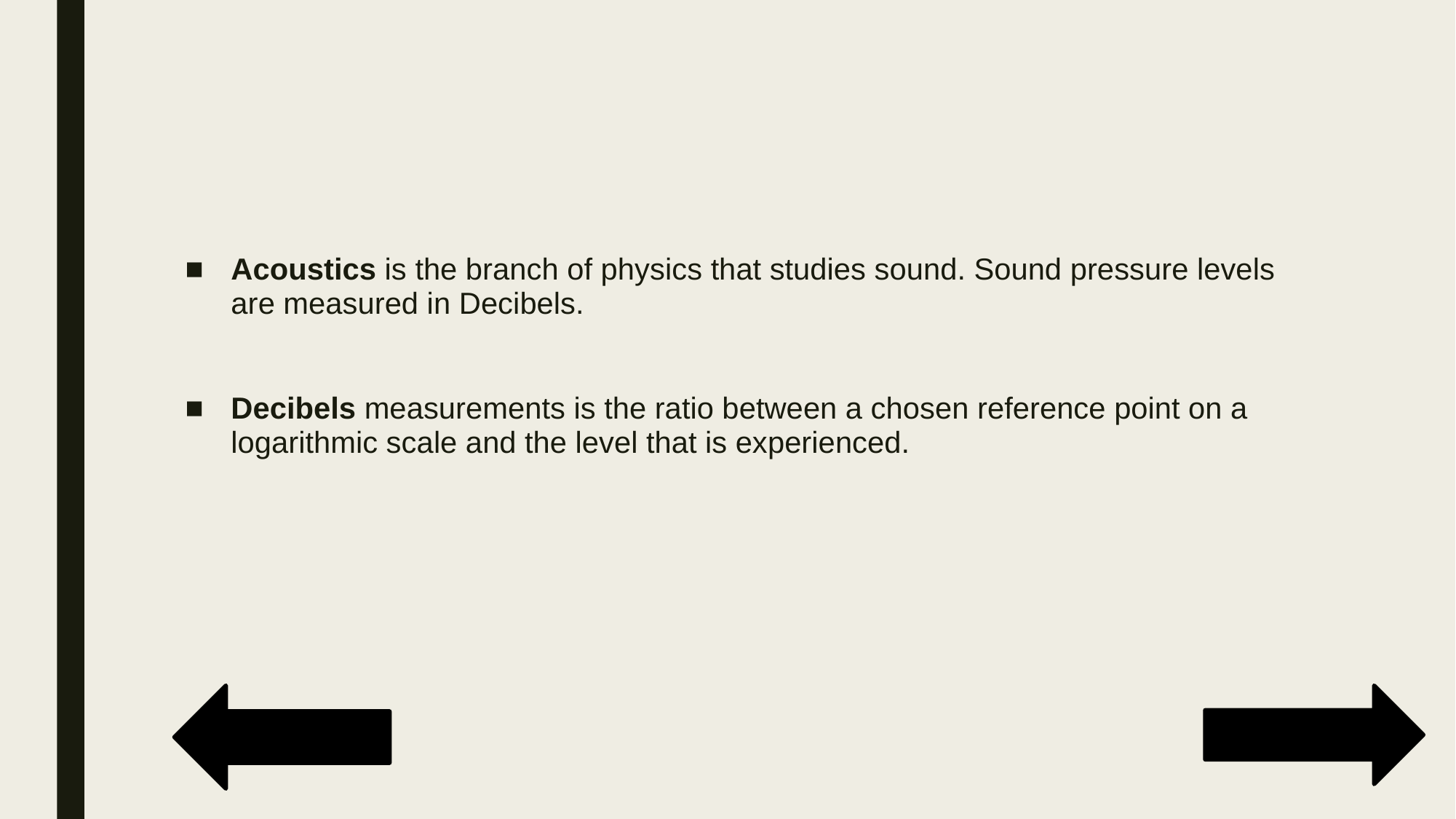

Acoustics is the branch of physics that studies sound. Sound pressure levels are measured in Decibels.

Decibels measurements is the ratio between a chosen reference point on a logarithmic scale and the level that is experienced.